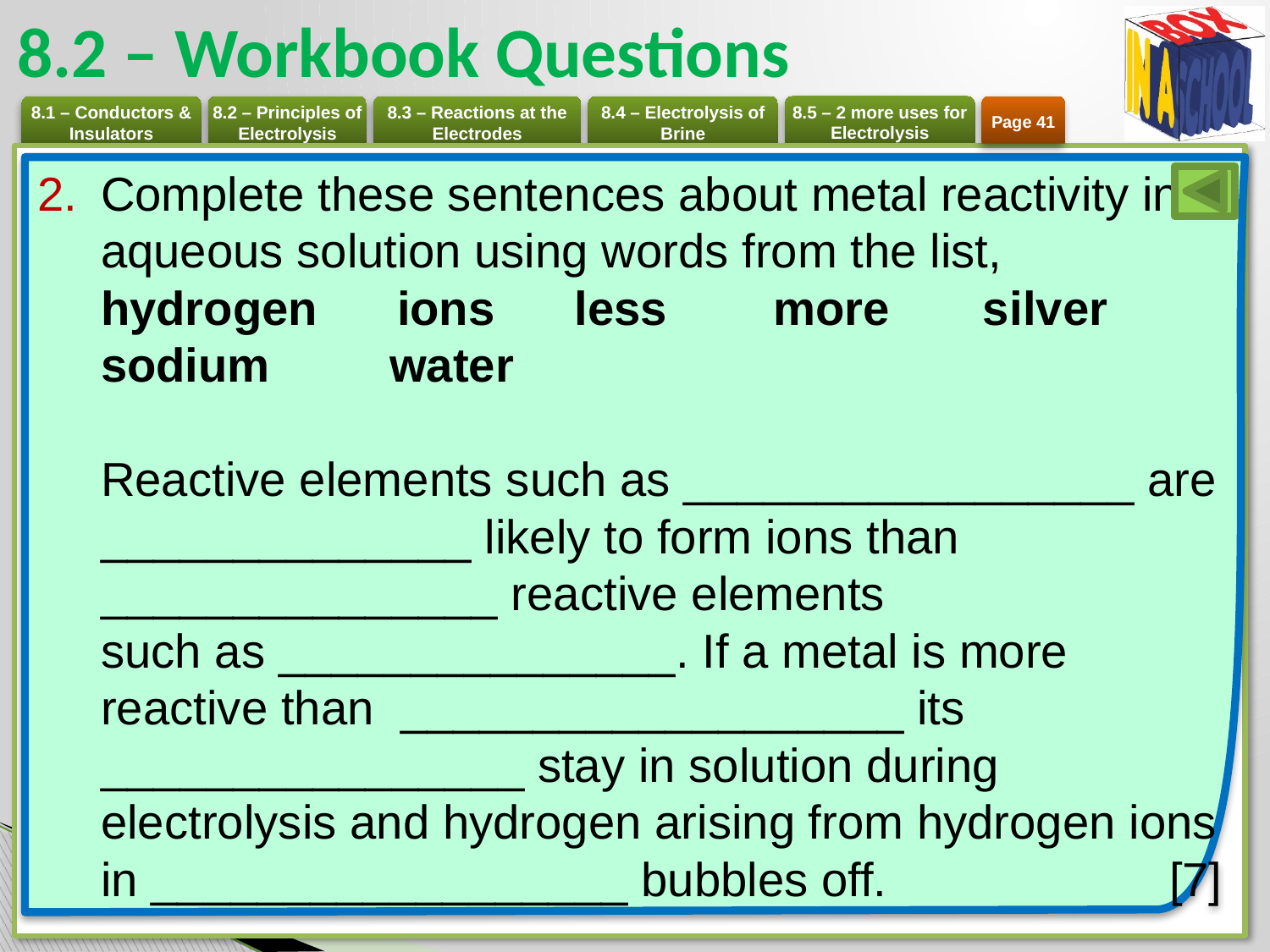

# 8.2 – Workbook Questions
Page 41
Complete these sentences about metal reactivity in aqueous solution using words from the list,
hydrogen      ions      less        more       silver       sodium         water
Reactive elements such as _________________ are ______________ likely to form ions than _______________ reactive elements
such as _______________. If a metal is more reactive than  ___________________ its ________________ stay in solution during electrolysis and hydrogen arising from hydrogen ions in __________________ bubbles off. 	[7]